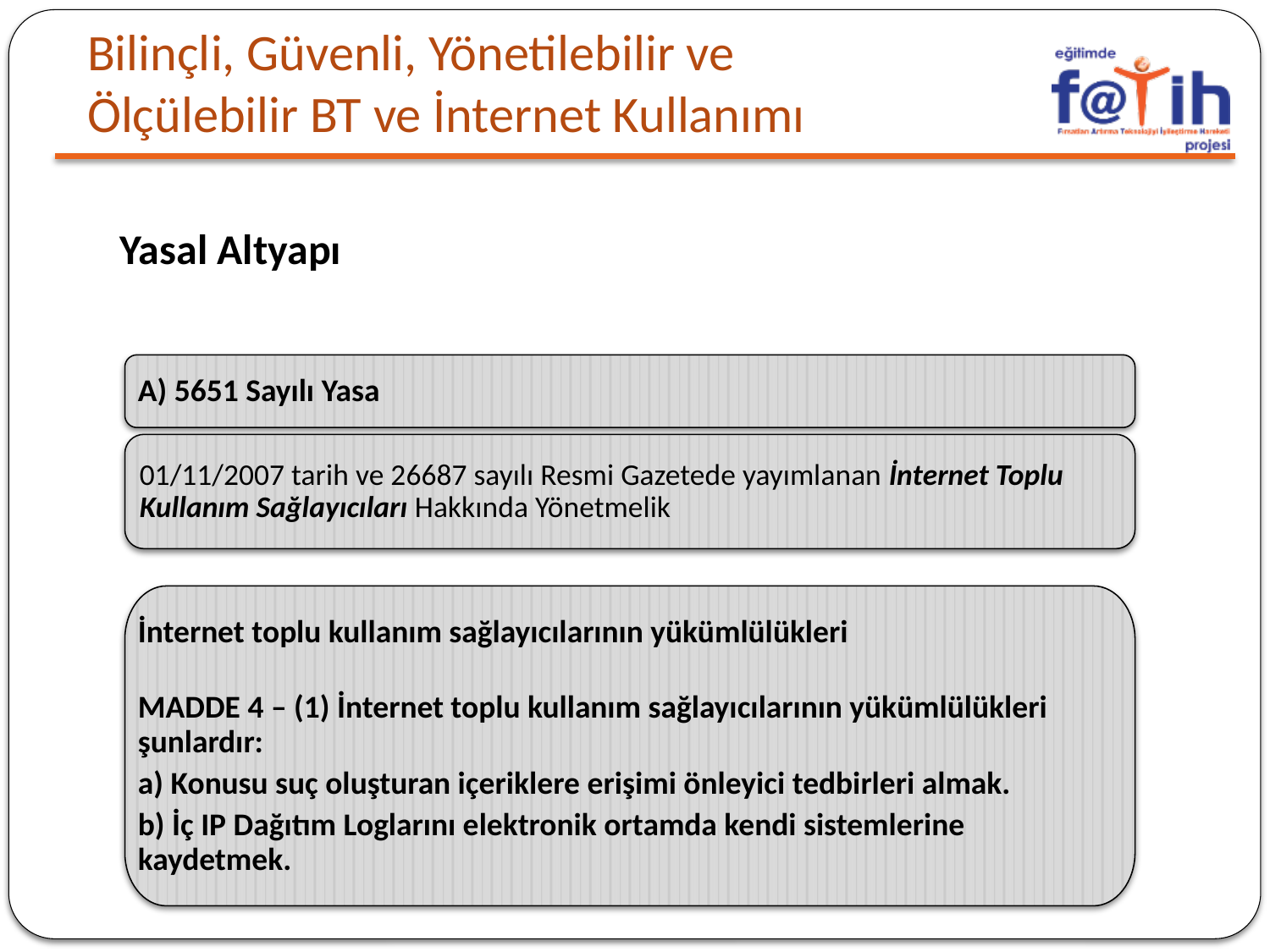

Bilinçli, Güvenli, Yönetilebilir ve Ölçülebilir BT ve İnternet Kullanımı
Yasal Altyapı
A) 5651 Sayılı Yasa
01/11/2007 tarih ve 26687 sayılı Resmi Gazetede yayımlanan İnternet Toplu Kullanım Sağlayıcıları Hakkında Yönetmelik
İnternet toplu kullanım sağlayıcılarının yükümlülükleri
MADDE 4 – (1) İnternet toplu kullanım sağlayıcılarının yükümlülükleri şunlardır:
a) Konusu suç oluşturan içeriklere erişimi önleyici tedbirleri almak.
b) İç IP Dağıtım Loglarını elektronik ortamda kendi sistemlerine kaydetmek.